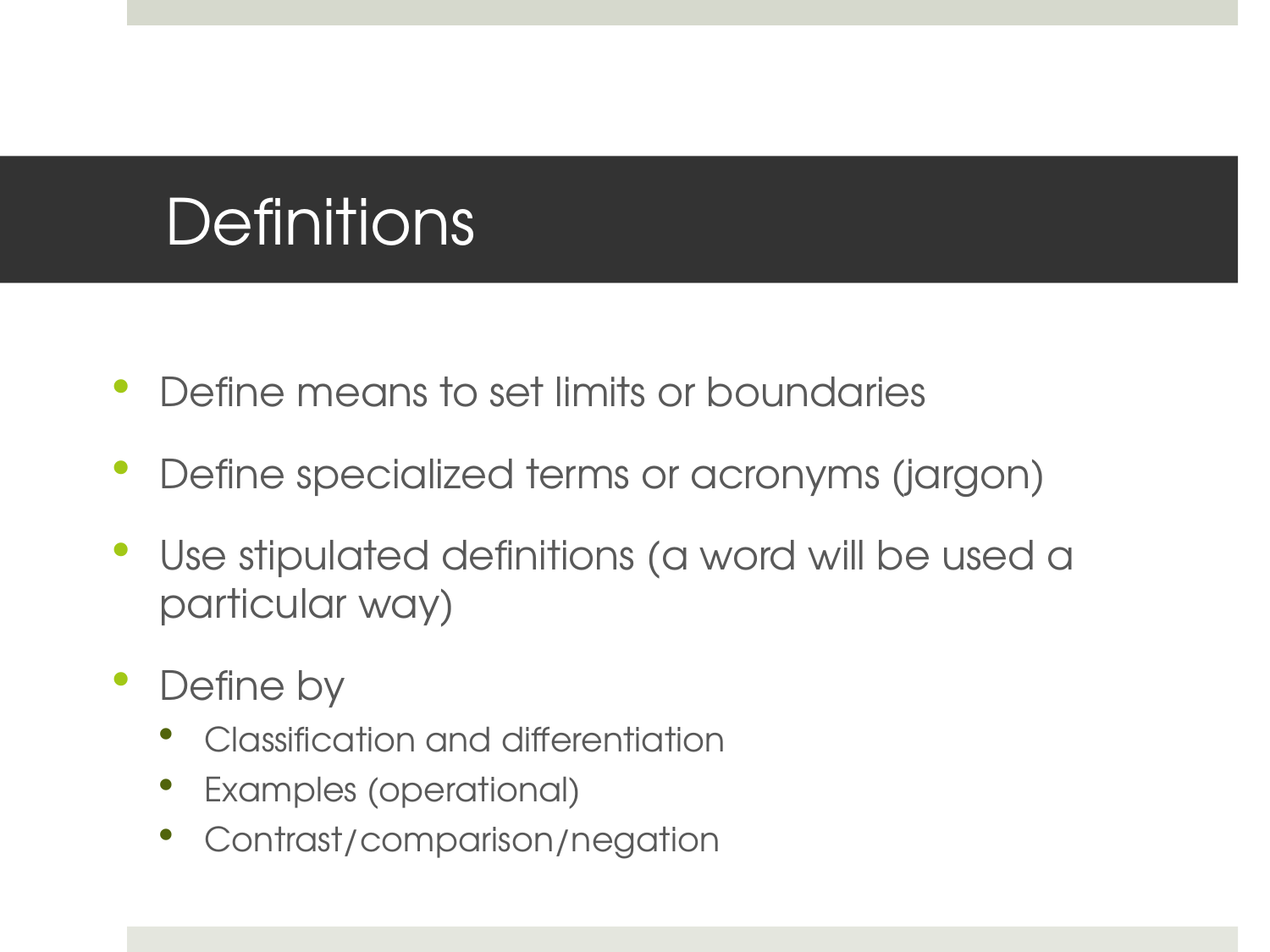

# Definitions
Define means to set limits or boundaries
Define specialized terms or acronyms (jargon)
Use stipulated definitions (a word will be used a particular way)
Define by
Classification and differentiation
Examples (operational)
Contrast/comparison/negation